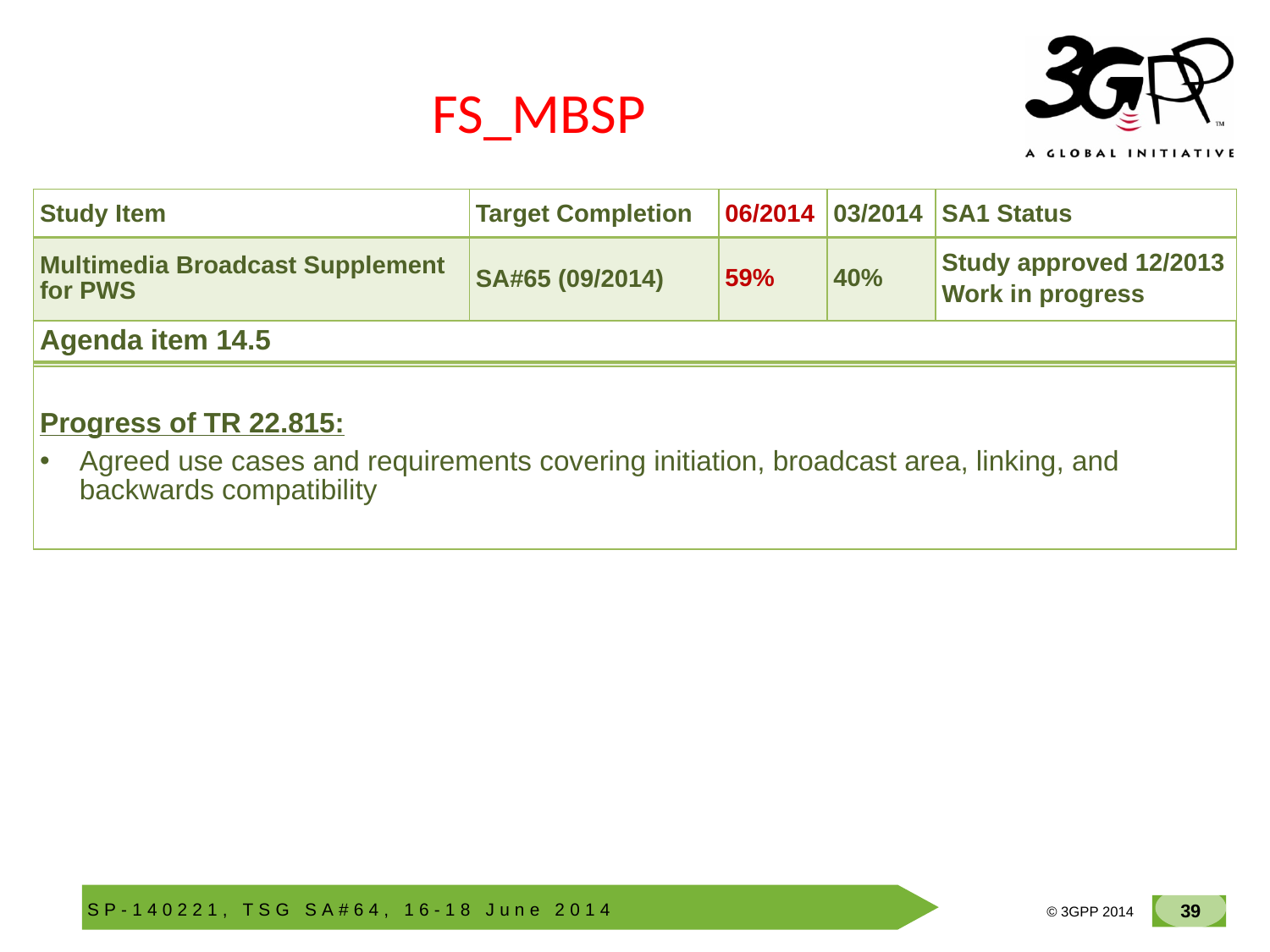

# FS_MBSP
| Study Item | Target Completion | 06/2014 | 03/2014 | SA1 Status |
| --- | --- | --- | --- | --- |
| Multimedia Broadcast Supplement for PWS | SA#65 (09/2014) | 59% | 40% | Study approved 12/2013 Work in progress |
| Agenda item 14.5 |
| --- |
|  |
| Progress of TR 22.815: Agreed use cases and requirements covering initiation, broadcast area, linking, and backwards compatibility |